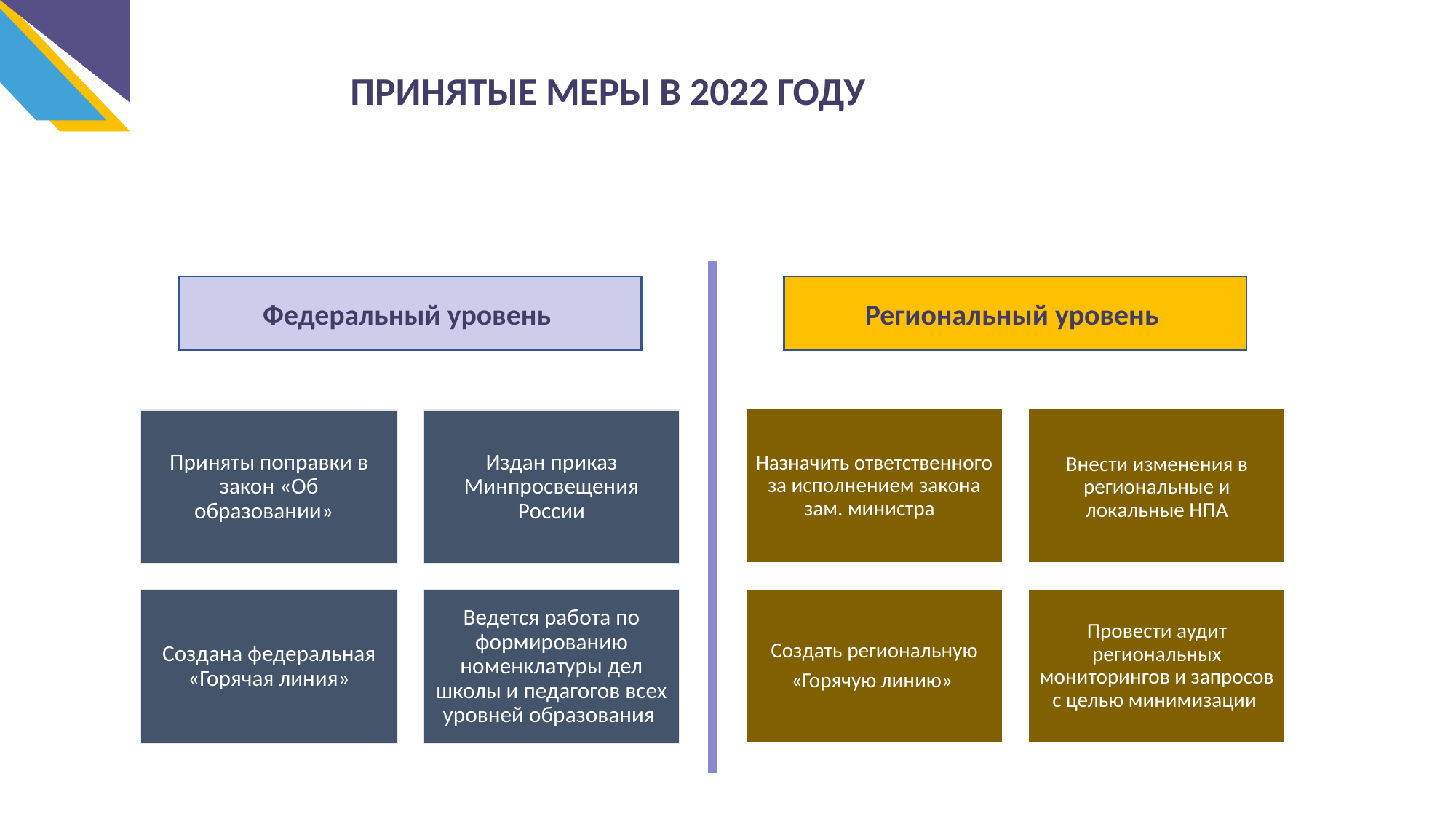

ПРИНЯТЫЕ МЕРЫ В 2022 ГОДУ
Федеральный уровень
Региональный уровень
Назначить ответственного за исполнением закона зам. министра

Внести изменения в региональные и локальные НПА

Создать региональную
«Горячую линию»
Провести аудит региональных мониторингов и запросов с целью минимизации
Приняты поправки в закон «Об образовании»
Издан приказ Минпросвещения России
Создана федеральная «Горячая линия»
Ведется работа по формированию номенклатуры дел школы и педагогов всех уровней образования